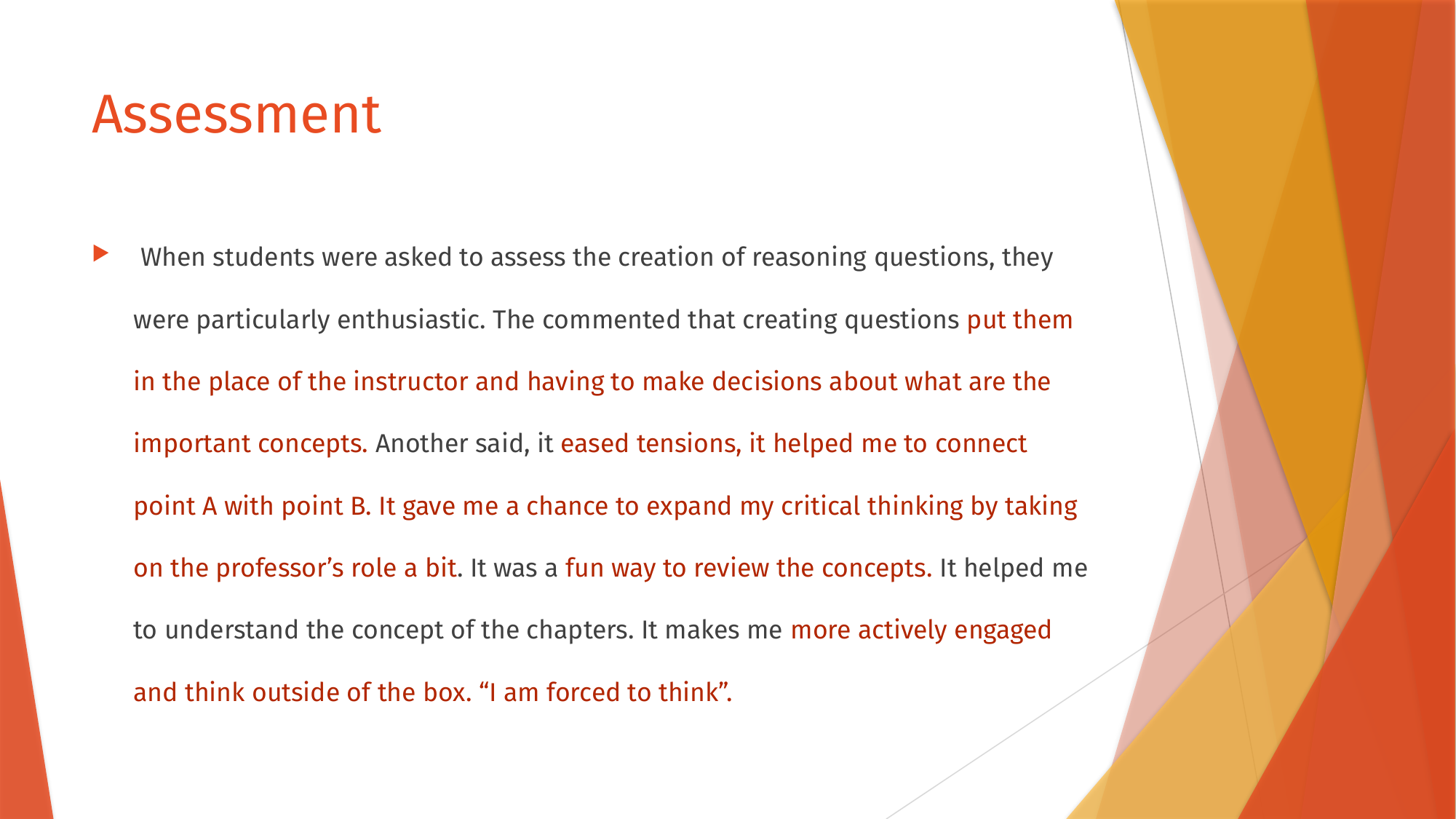

# Assessment
 When students were asked to assess the creation of reasoning questions, they were particularly enthusiastic. The commented that creating questions put them in the place of the instructor and having to make decisions about what are the important concepts. Another said, it eased tensions, it helped me to connect point A with point B. It gave me a chance to expand my critical thinking by taking on the professor’s role a bit. It was a fun way to review the concepts. It helped me to understand the concept of the chapters. It makes me more actively engaged and think outside of the box. “I am forced to think”.